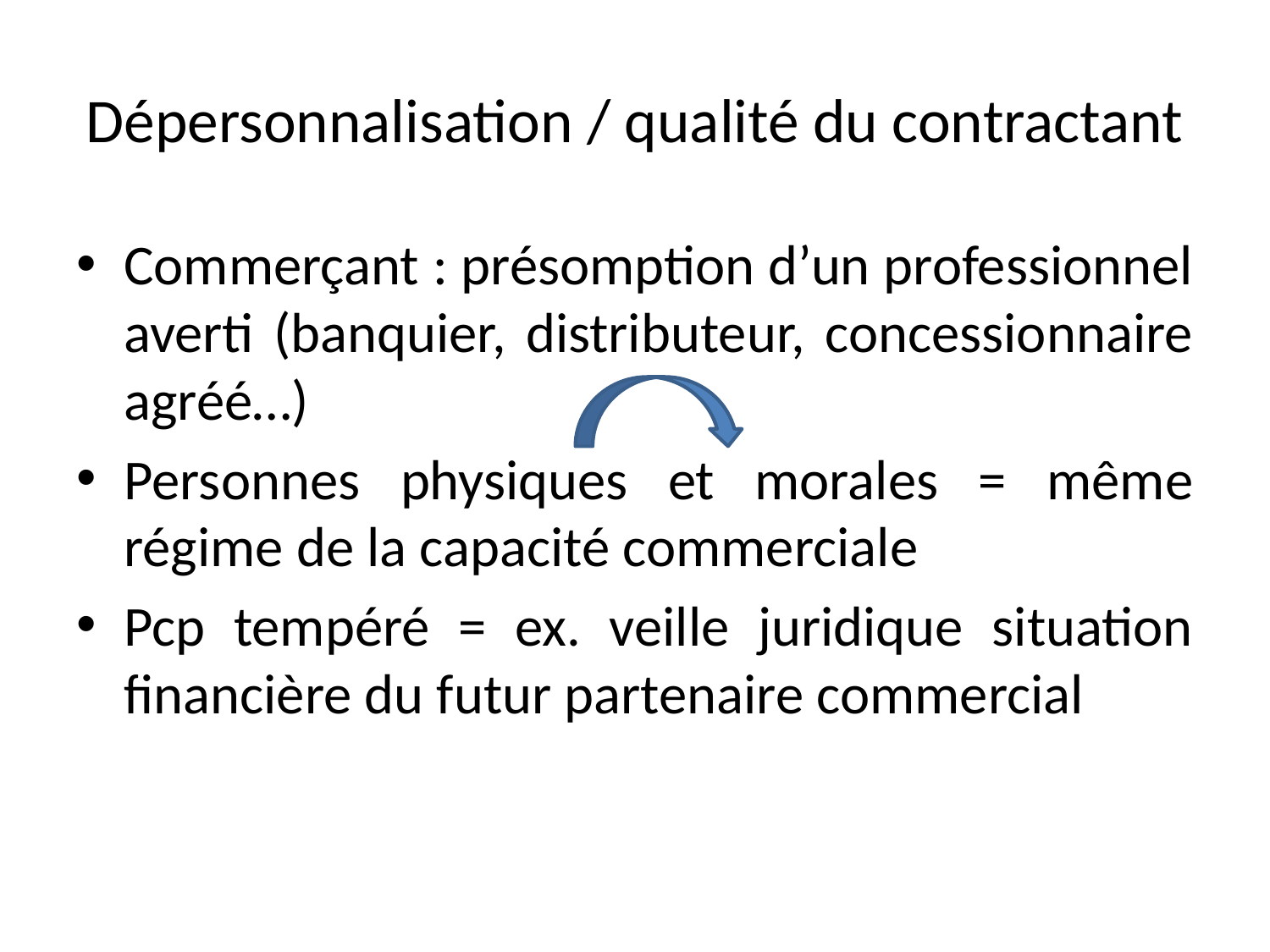

# Dépersonnalisation / qualité du contractant
Commerçant : présomption d’un professionnel averti (banquier, distributeur, concessionnaire agréé…)
Personnes physiques et morales = même régime de la capacité commerciale
Pcp tempéré = ex. veille juridique situation financière du futur partenaire commercial